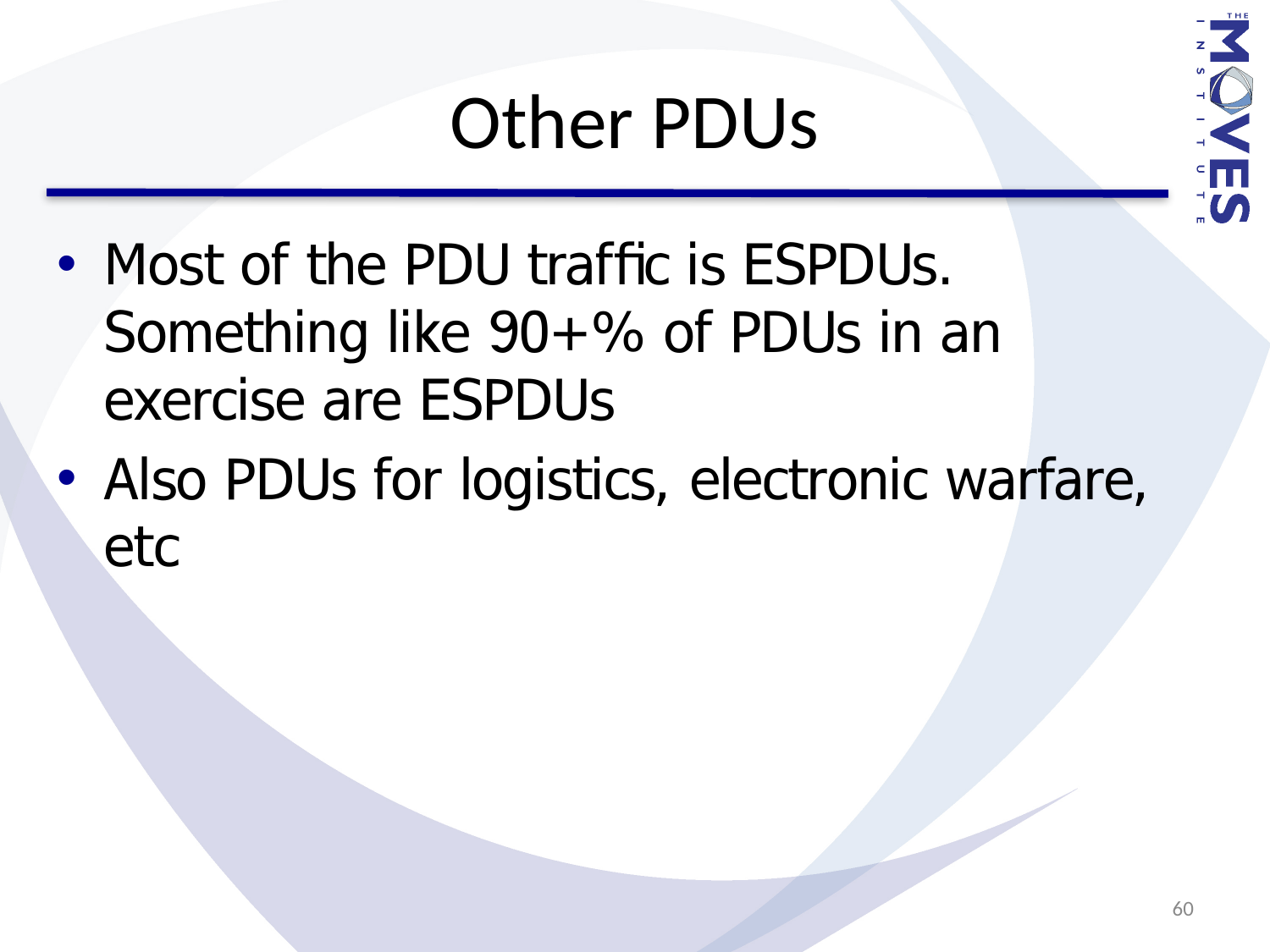

# Other PDUs
Most of the PDU traffic is ESPDUs. Something like 90+% of PDUs in an exercise are ESPDUs
Also PDUs for logistics, electronic warfare, etc
60